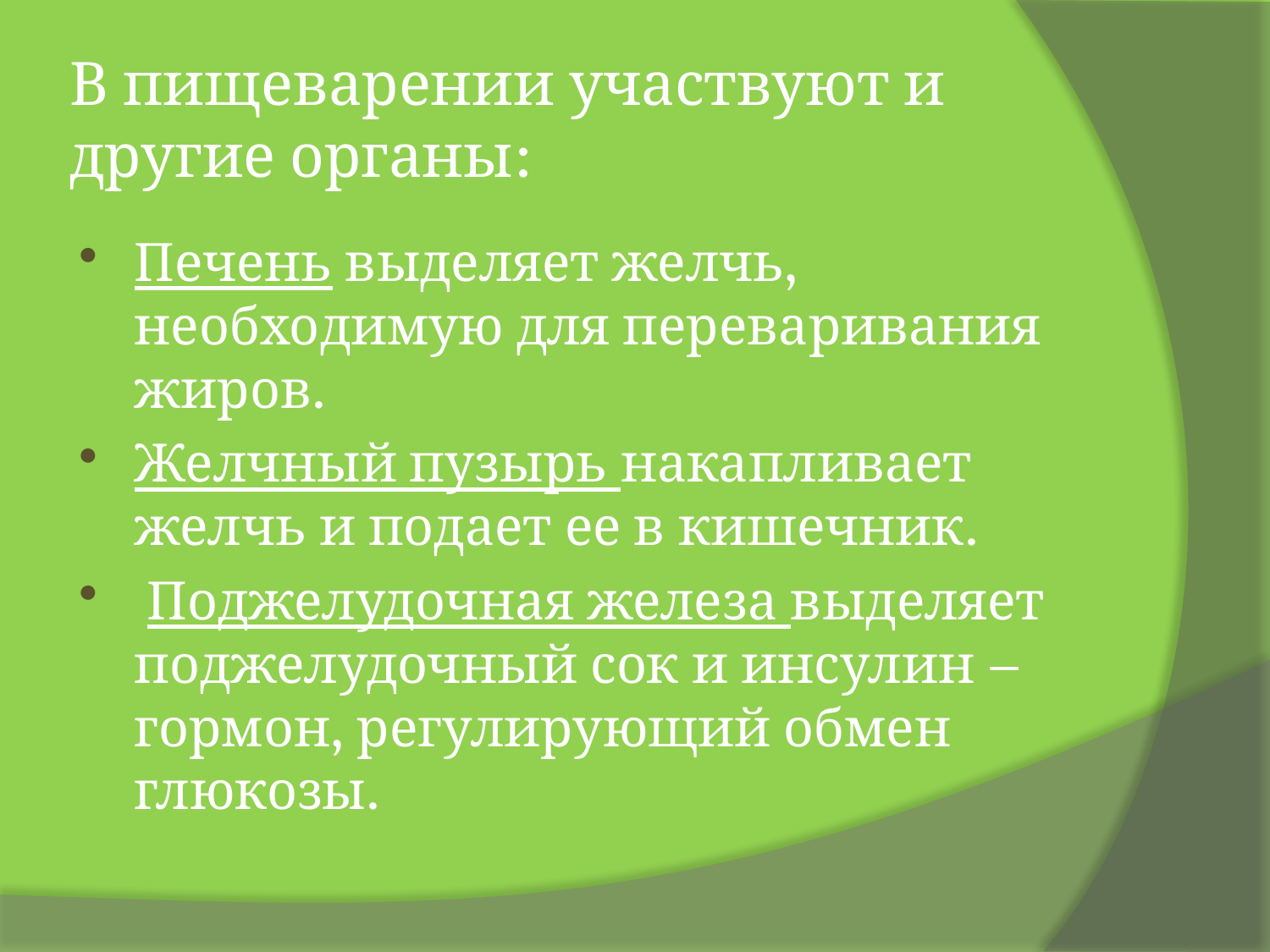

# В пищеварении участвуют и другие органы:
Печень выделяет желчь, необходимую для переваривания жиров.
Желчный пузырь накапливает желчь и подает ее в кишечник.
 Поджелудочная железа выделяет поджелудочный сок и инсулин – гормон, регулирующий обмен глюкозы.